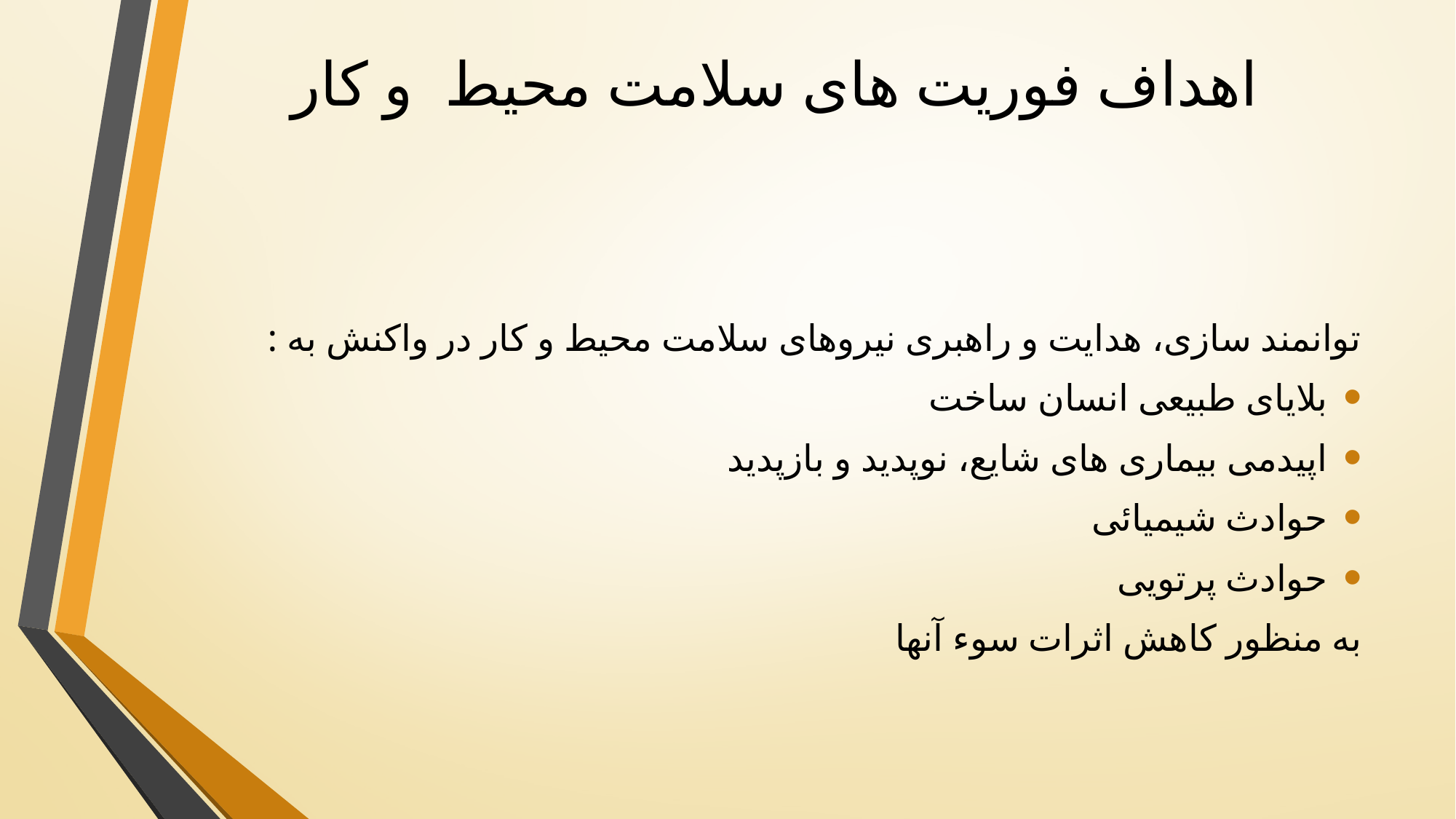

# اهداف فوریت های سلامت محیط  و کار
توانمند سازی، هدایت و راهبری نیروهای سلامت محیط و کار در واکنش به :
بلایای طبیعی انسان ساخت
اپیدمی بیماری های شایع، نوپدید و بازپدید
حوادث شیمیائی
حوادث پرتویی
به منظور کاهش اثرات سوء آنها